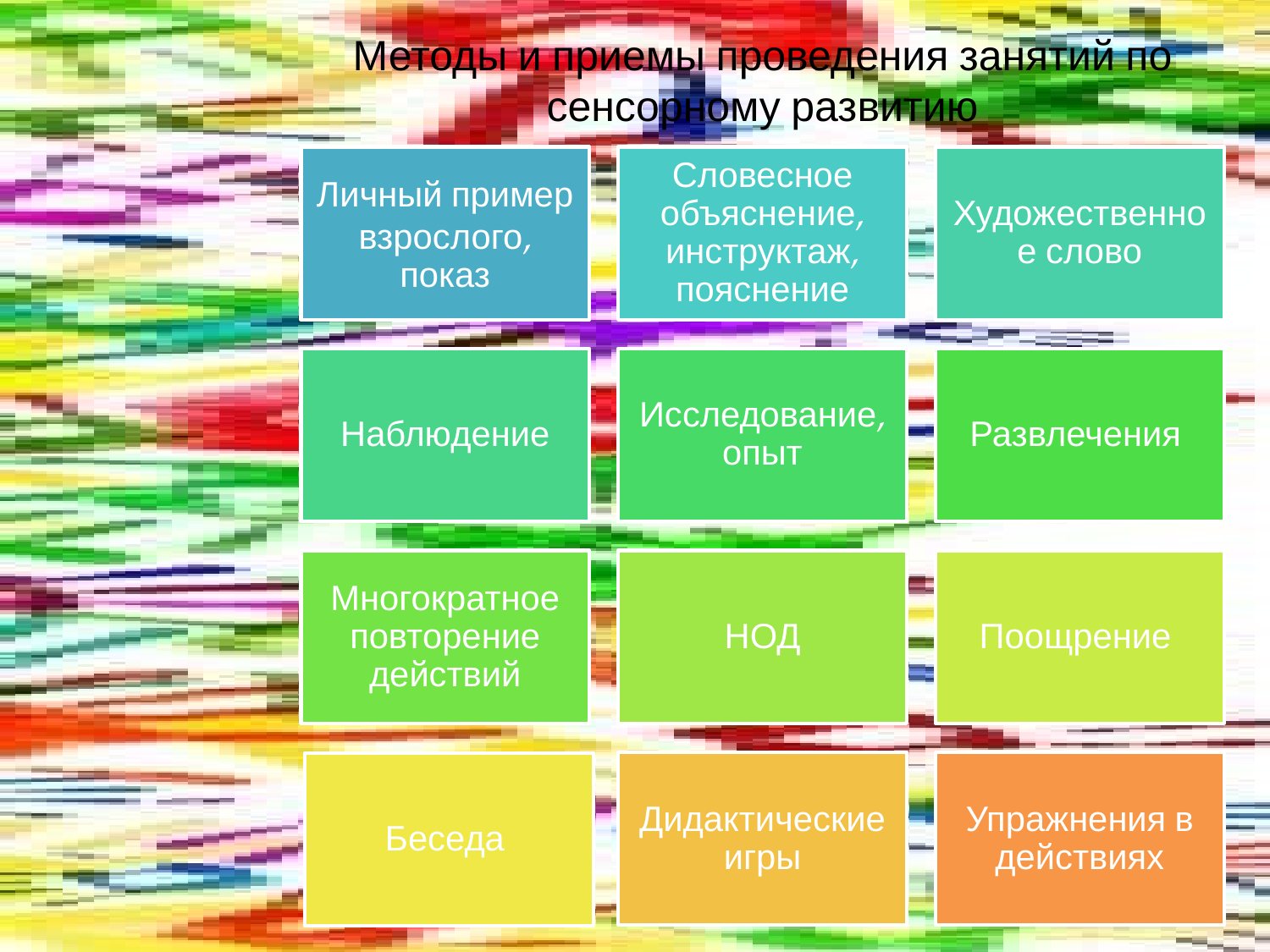

# Методы и приемы проведения занятий по сенсорному развитию
Личный пример взрослого,
показ
Словесное объяснение, инструктаж, пояснение
Художественное слово
Наблюдение
Исследование, опыт
Развлечения
Многократное повторение действий
НОД
Поощрение
Беседа
Дидактические игры
Упражнения в действиях